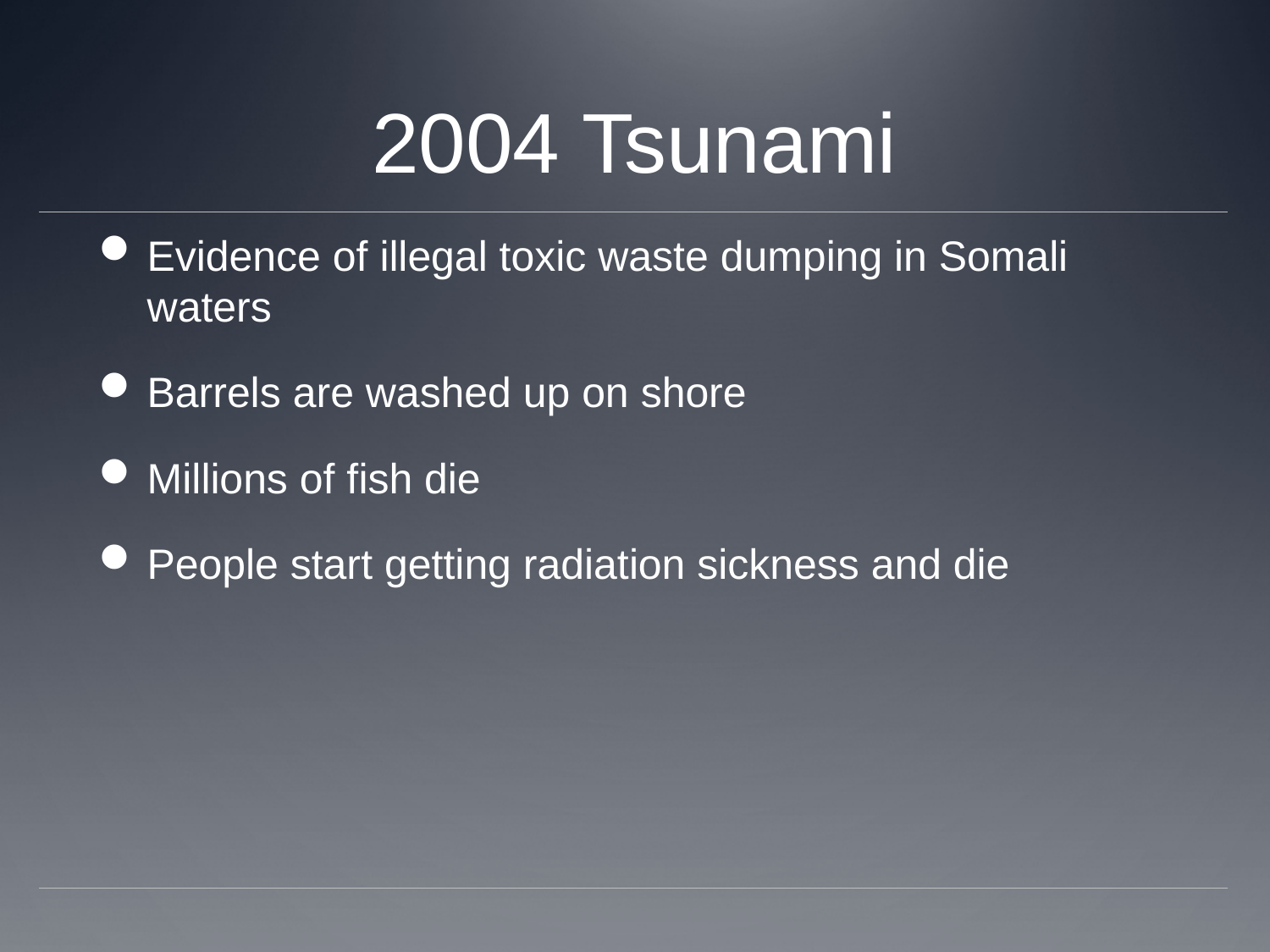

# 2004 Tsunami
Evidence of illegal toxic waste dumping in Somali waters
Barrels are washed up on shore
Millions of fish die
People start getting radiation sickness and die